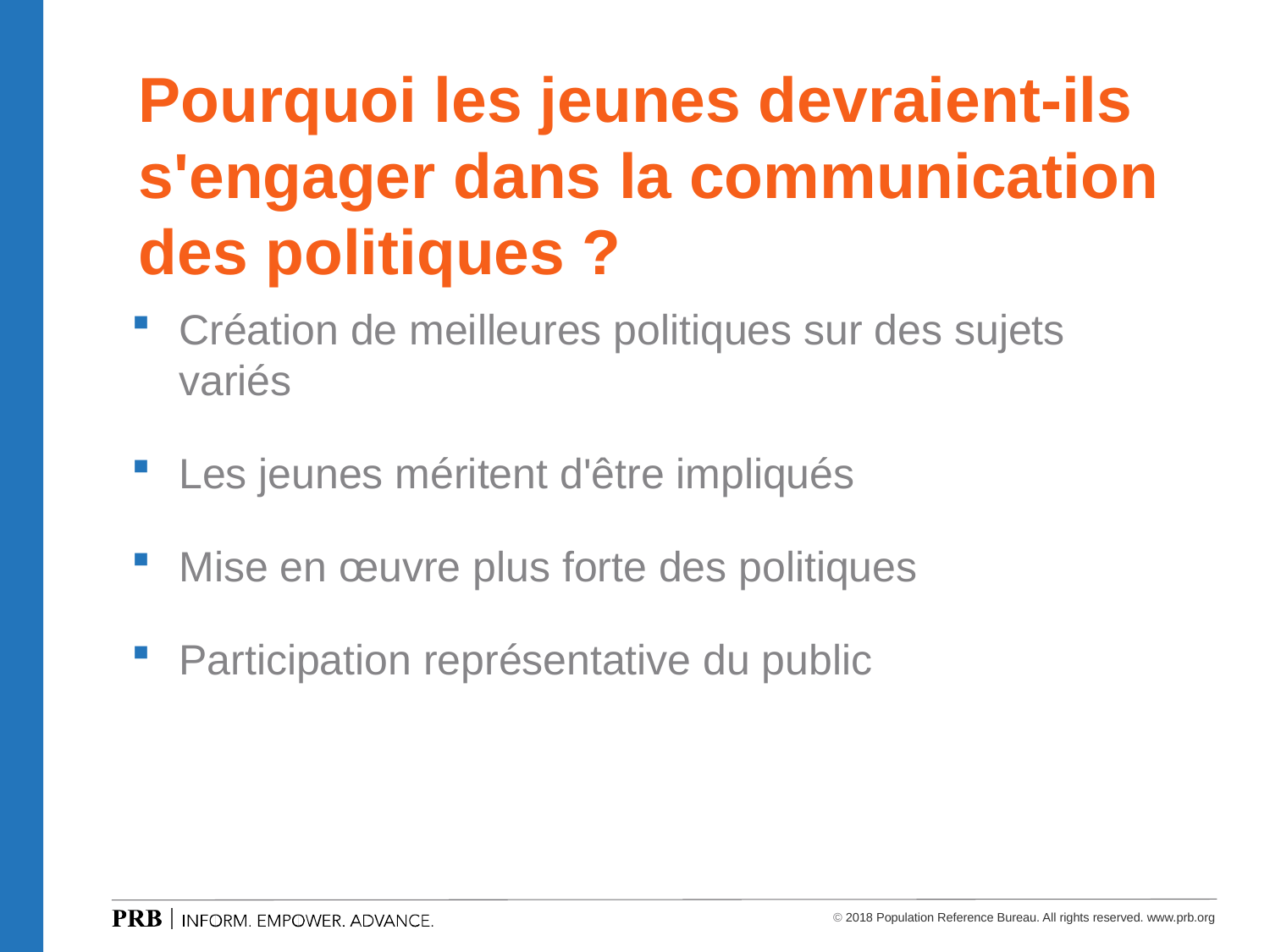

# Pourquoi les jeunes devraient-ils s'engager dans la communication des politiques ?
Création de meilleures politiques sur des sujets variés
Les jeunes méritent d'être impliqués
Mise en œuvre plus forte des politiques
Participation représentative du public